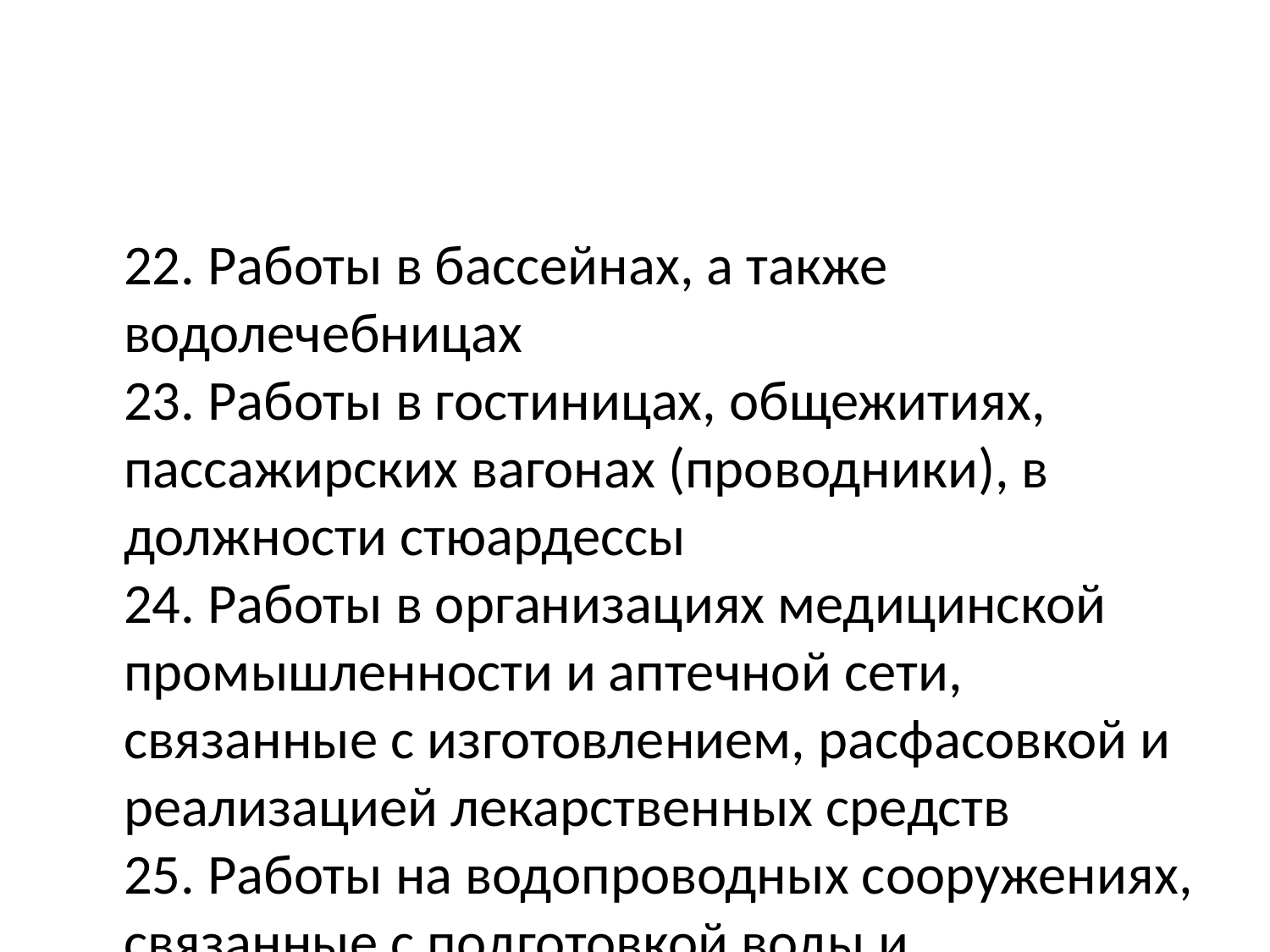

22. Работы в бассейнах, а также водолечебницах
	23. Работы в гостиницах, общежитиях, пассажирских вагонах (проводники), в должности стюардессы
	24. Работы в организациях медицинской промышленности и аптечной сети, связанные с изготовлением, расфасовкой и реализацией лекарственных средств
	25. Работы на водопроводных сооружениях, связанные с подготовкой воды и обслуживанием водопроводных сетей
	26. Работы связанные  с переработкой молока и изготовлением молочных продуктов